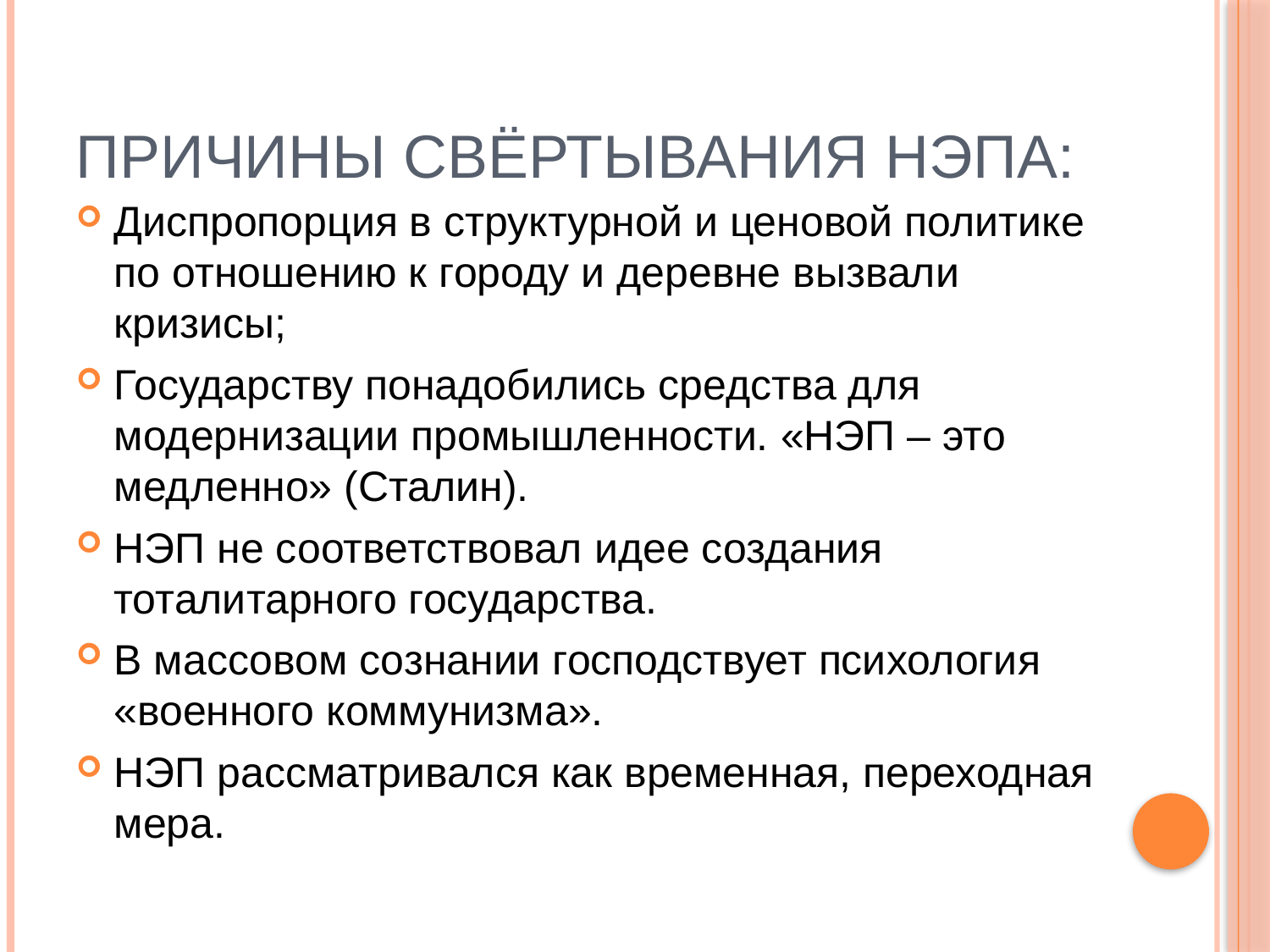

# ПРИЧИНЫ СВЁРТЫВАНИЯ НЭПа:
Диспропорция в структурной и ценовой политике по отношению к городу и деревне вызвали кризисы;
Государству понадобились средства для модернизации промышленности. «НЭП – это медленно» (Сталин).
НЭП не соответствовал идее создания тоталитарного государства.
В массовом сознании господствует психология «военного коммунизма».
НЭП рассматривался как временная, переходная мера.